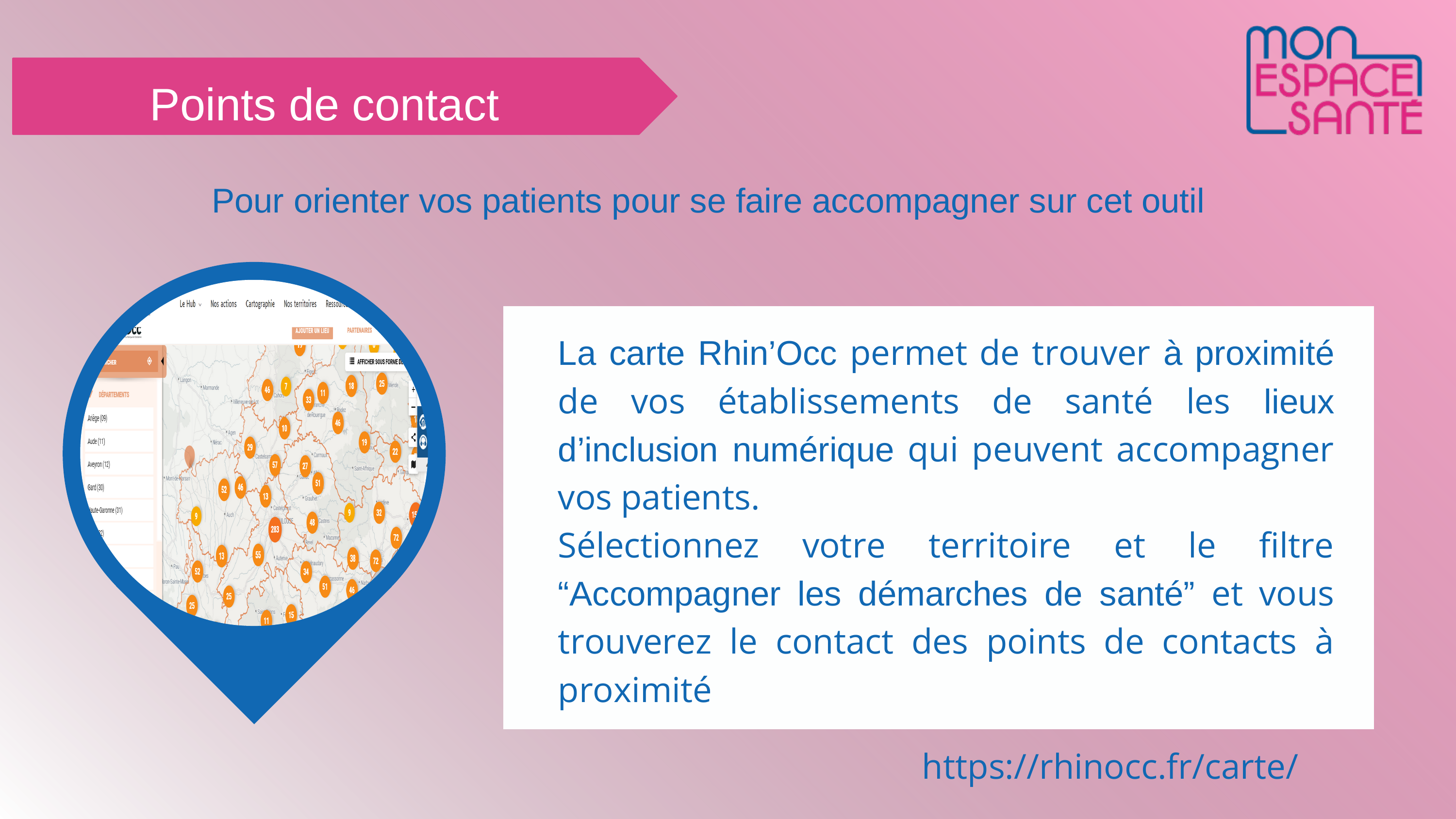

Points de contact
Pour orienter vos patients pour se faire accompagner sur cet outil

La carte Rhin’Occ permet de trouver à proximité de vos établissements de santé les lieux d’inclusion numérique qui peuvent accompagner vos patients.
Sélectionnez votre territoire et le filtre “Accompagner les démarches de santé” et vous trouverez le contact des points de contacts à proximité
https://rhinocc.fr/carte/